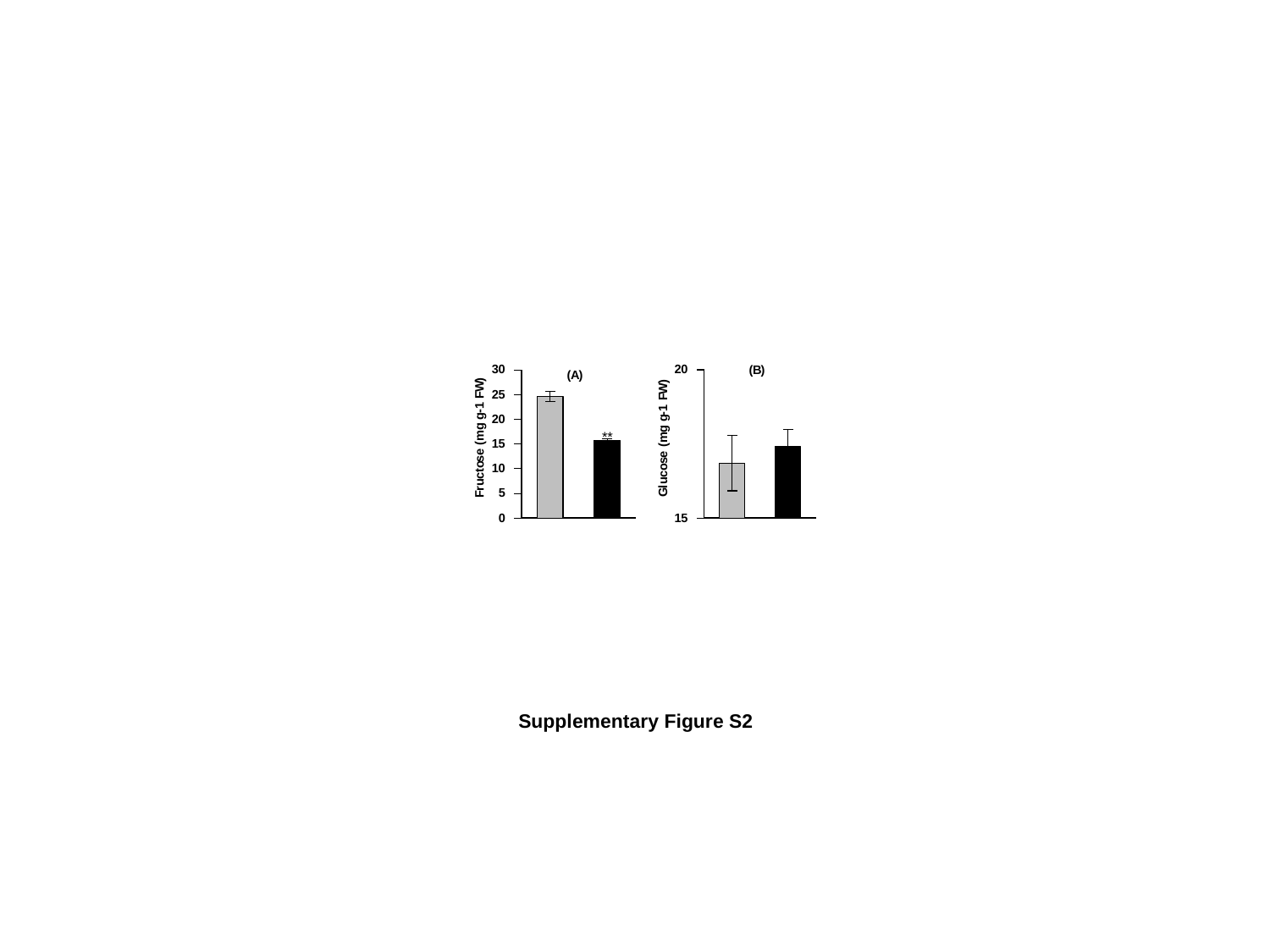

### Chart

| Category | Fructose (mg g-1 FW) |
|---|---|
| Control | 24.68157695434822 |
| Ethephon | 15.691371053372881 |

### Chart

| Category | glucose |
|---|---|
| Control | 16.855482872186393 |
| Ethephon | 17.41637338451269 |
Supplementary Figure S2